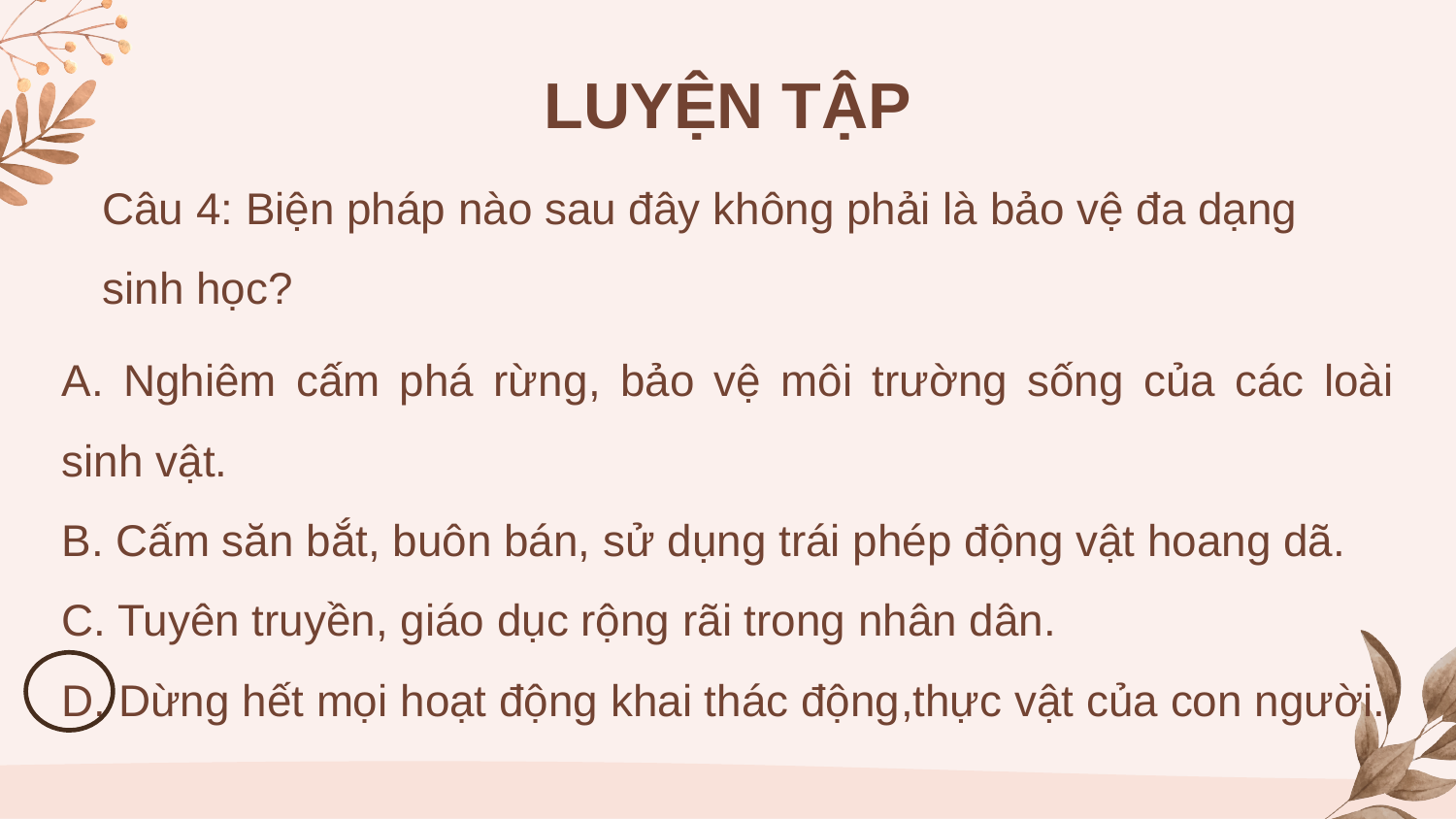

LUYỆN TẬP
Câu 4: Biện pháp nào sau đây không phải là bảo vệ đa dạng sinh học?
A. Nghiêm cấm phá rừng, bảo vệ môi trường sống của các loài sinh vật.
B. Cấm săn bắt, buôn bán, sử dụng trái phép động vật hoang dã.
C. Tuyên truyền, giáo dục rộng rãi trong nhân dân.
D. Dừng hết mọi hoạt động khai thác động,thực vật của con người.